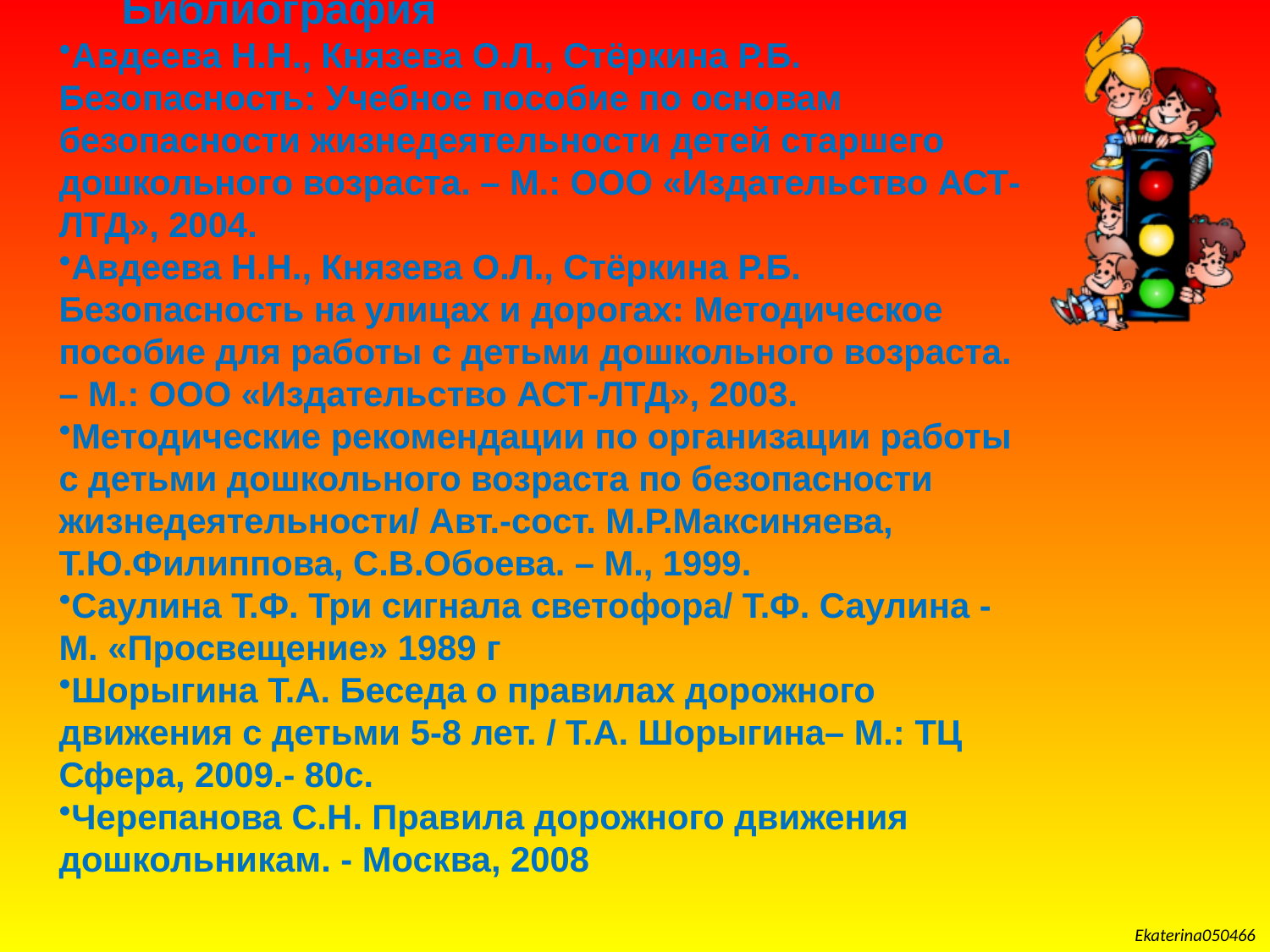

Библиография
Авдеева Н.Н., Князева О.Л., Стёркина Р.Б. Безопасность: Учебное пособие по основам безопасности жизнедеятельности детей старшего дошкольного возраста. – М.: ООО «Издательство АСТ-ЛТД», 2004.
Авдеева Н.Н., Князева О.Л., Стёркина Р.Б. Безопасность на улицах и дорогах: Методическое пособие для работы с детьми дошкольного возраста. – М.: ООО «Издательство АСТ-ЛТД», 2003.
Методические рекомендации по организации работы с детьми дошкольного возраста по безопасности жизнедеятельности/ Авт.-сост. М.Р.Максиняева, Т.Ю.Филиппова, С.В.Обоева. – М., 1999.
Саулина Т.Ф. Три сигнала светофора/ Т.Ф. Саулина -М. «Просвещение» 1989 г
Шорыгина Т.А. Беседа о правилах дорожного движения с детьми 5-8 лет. / Т.А. Шорыгина– М.: ТЦ Сфера, 2009.- 80с.
Черепанова С.Н. Правила дорожного движения дошкольникам. - Москва, 2008